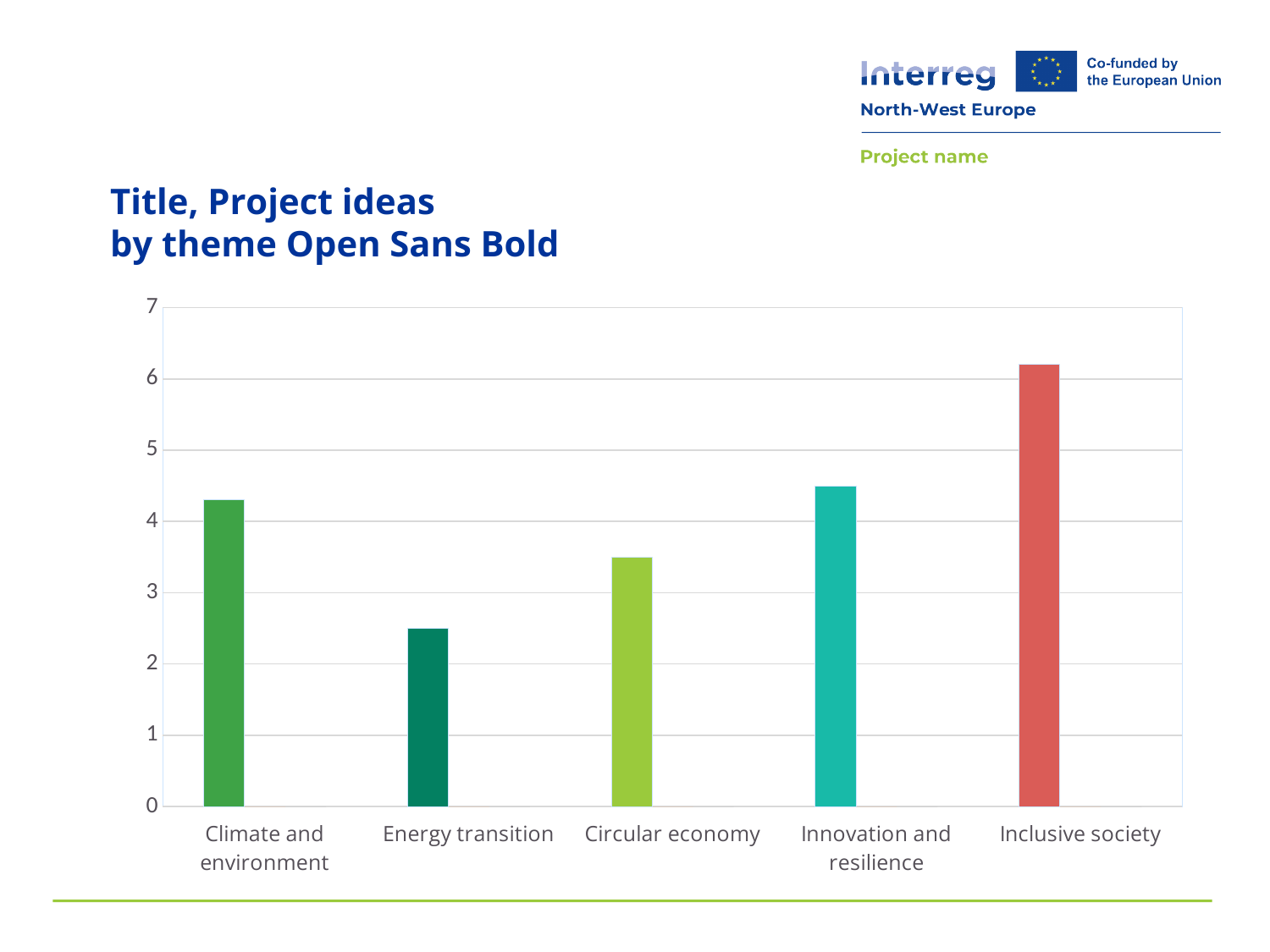

Title, Project ideas
by theme Open Sans Bold

### Chart

| Category |  |  |  |
|---|---|---|---|
| Climate and environment | 4.3 | 0.0 | 0.0 |
| Energy transition | 2.5 | 0.0 | 0.0 |
| Circular economy | 3.5 | 0.0 | 0.0 |
| Innovation and resilience | 4.5 | 0.0 | 0.0 |
| Inclusive society | 6.2 | 0.0 | 0.0 |